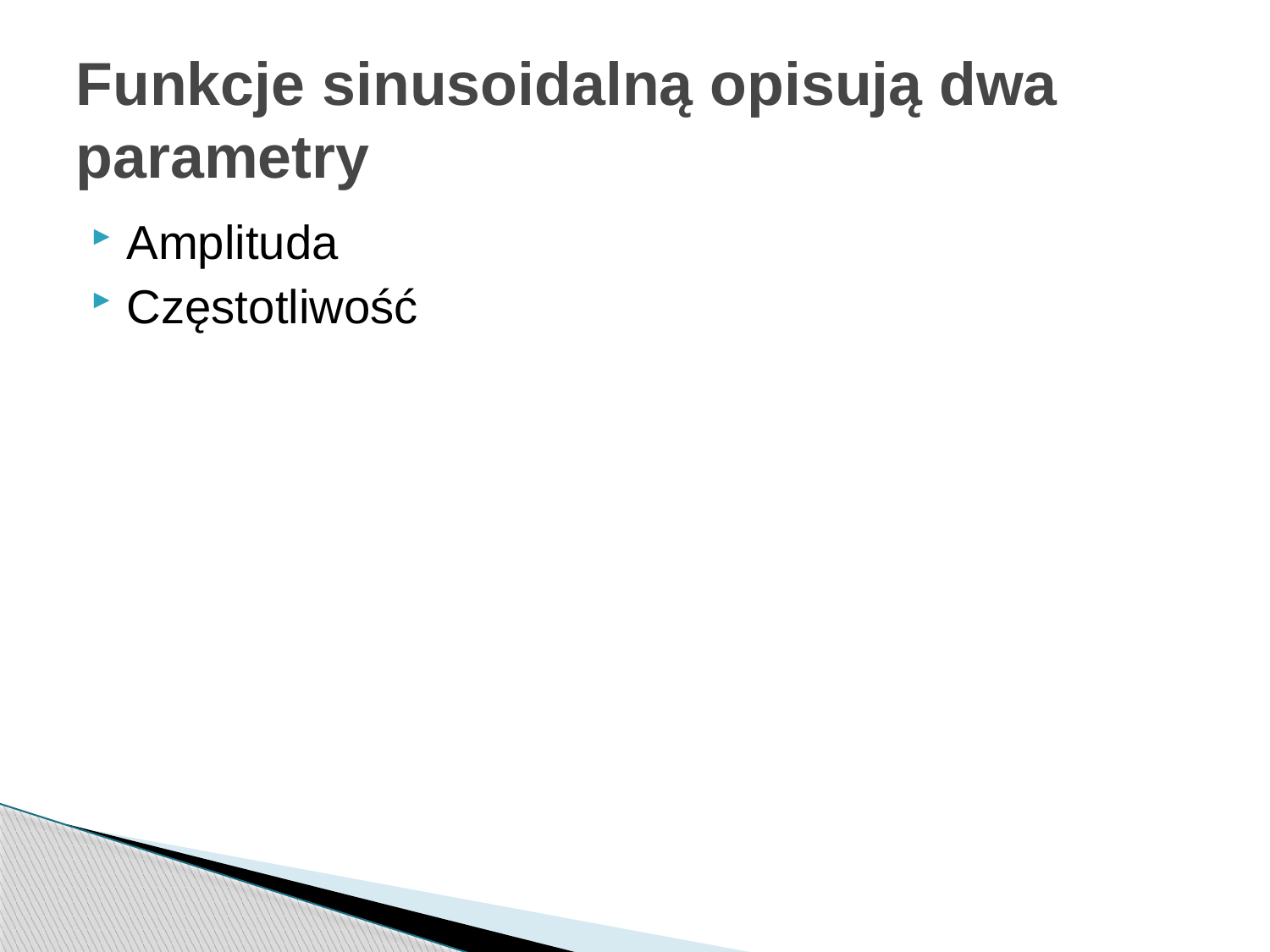

# Funkcje sinusoidalną opisują dwa parametry

Amplituda
Częstotliwość